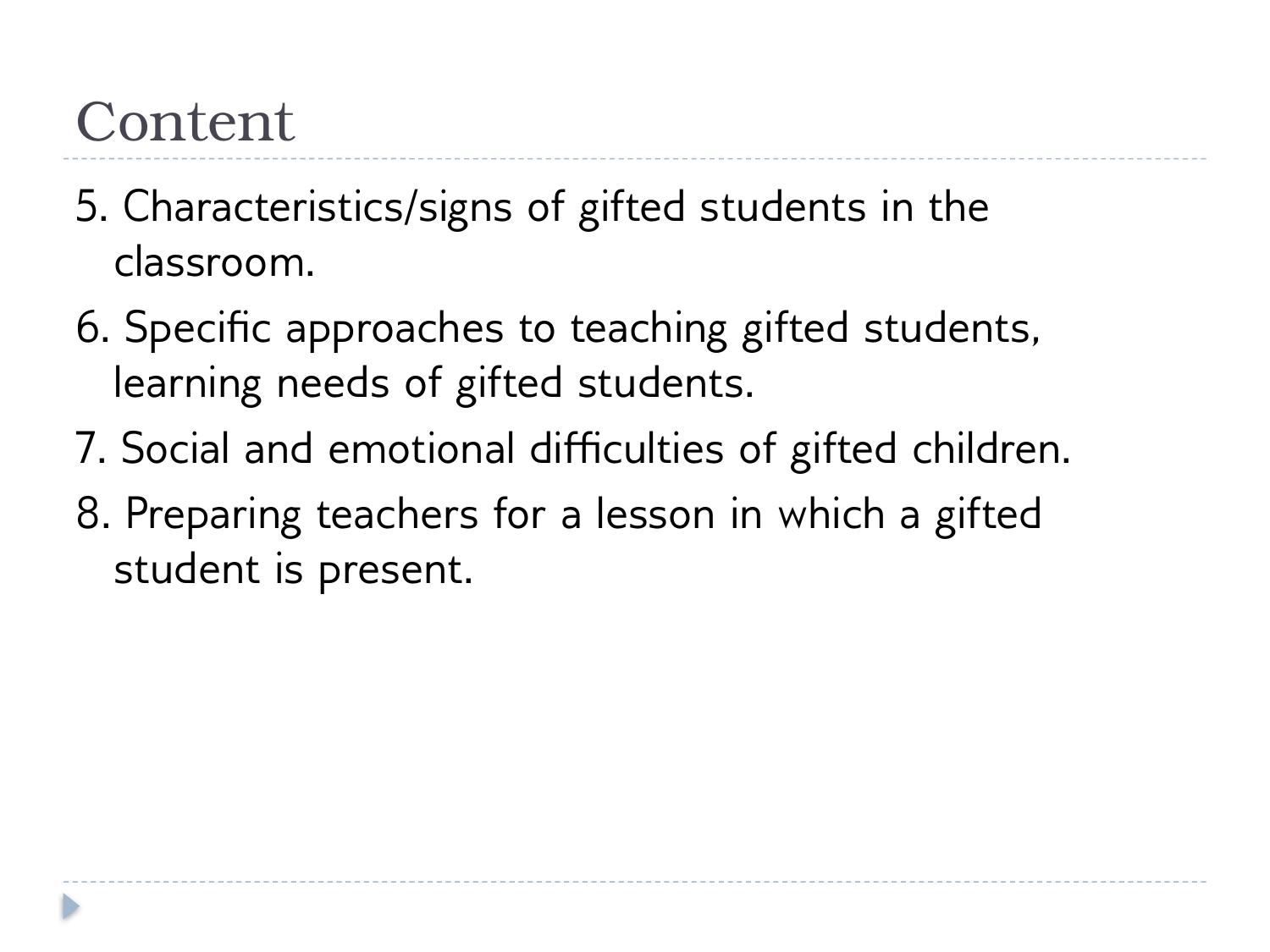

# Content
5. Characteristics/signs of gifted students in the classroom.
6. Specific approaches to teaching gifted students, learning needs of gifted students.
7. Social and emotional difficulties of gifted children.
8. Preparing teachers for a lesson in which a gifted student is present.